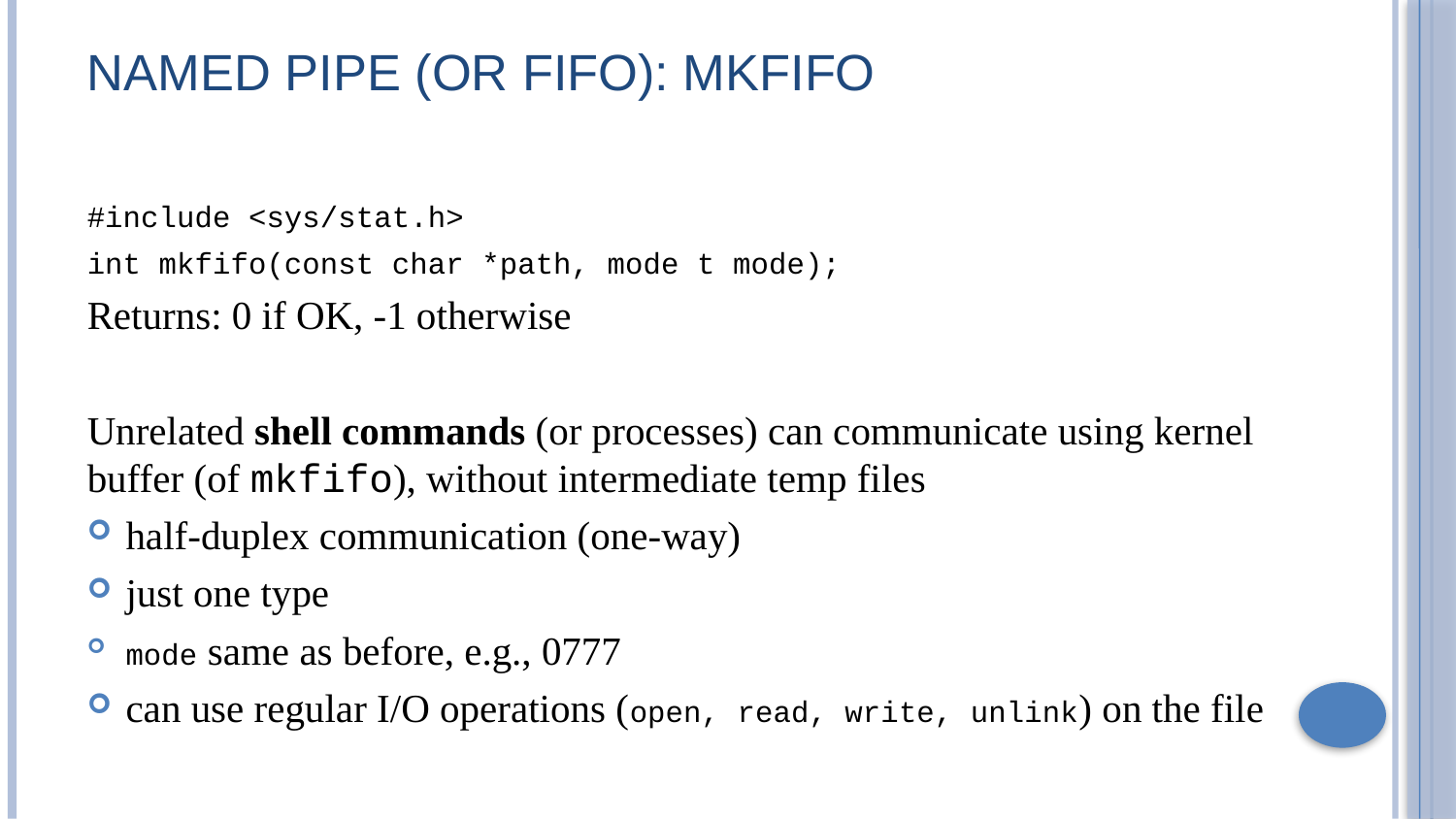

# Named Pipe (or FIFO): mkfifo
#include <sys/stat.h>
int mkfifo(const char *path, mode t mode);
Returns: 0 if OK, -1 otherwise

Unrelated shell commands (or processes) can communicate using kernel buffer (of mkfifo), without intermediate temp files
half-duplex communication (one-way)
just one type
mode same as before, e.g., 0777
can use regular I/O operations (open, read, write, unlink) on the file